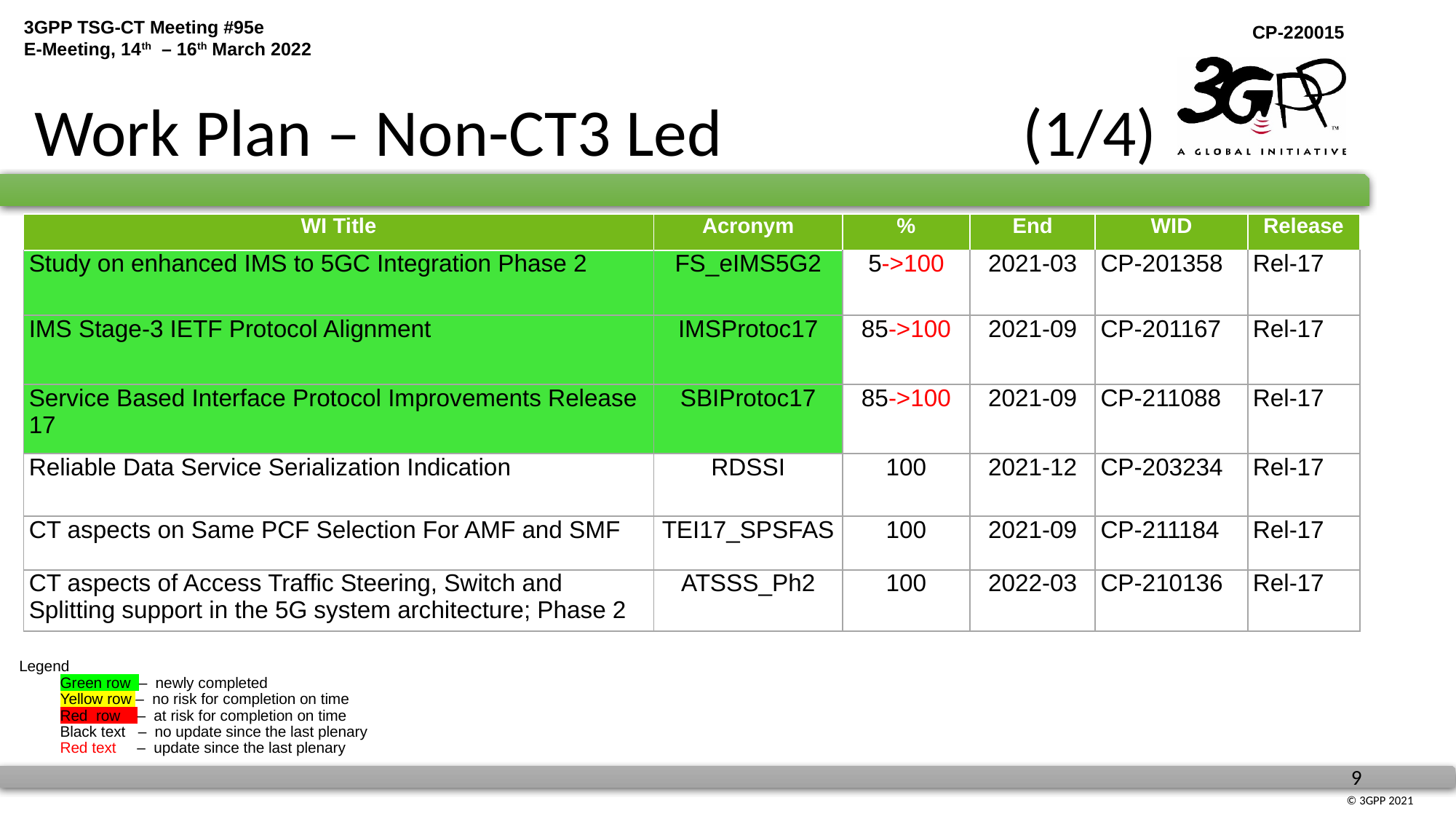

# Work Plan – Non-CT3 Led                    (1/4)
| WI Title | Acronym | % | End | WID | Release |
| --- | --- | --- | --- | --- | --- |
| Study on enhanced IMS to 5GC Integration Phase 2 | FS\_eIMS5G2 | 5->100 | 2021-03 | CP-201358 | Rel-17 |
| IMS Stage-3 IETF Protocol Alignment | IMSProtoc17 | 85->100 | 2021-09 | CP-201167 | Rel-17 |
| Service Based Interface Protocol Improvements Release 17 | SBIProtoc17 | 85->100 | 2021-09 | CP-211088 | Rel-17 |
| Reliable Data Service Serialization Indication | RDSSI | 100 | 2021-12 | CP-203234 | Rel-17 |
| CT aspects on Same PCF Selection For AMF and SMF | TEI17\_SPSFAS | 100 | 2021-09 | CP-211184 | Rel-17 |
| CT aspects of Access Traffic Steering, Switch and Splitting support in the 5G system architecture; Phase 2 | ATSSS\_Ph2 | 100 | 2022-03 | CP-210136 | Rel-17 |
Legend
Green row  –  newly completed
	Yellow row –  no risk for completion on time
Red  row    –  at risk for completion on time
	Black text   –  no update since the last plenary
	Red text     –  update since the last plenary